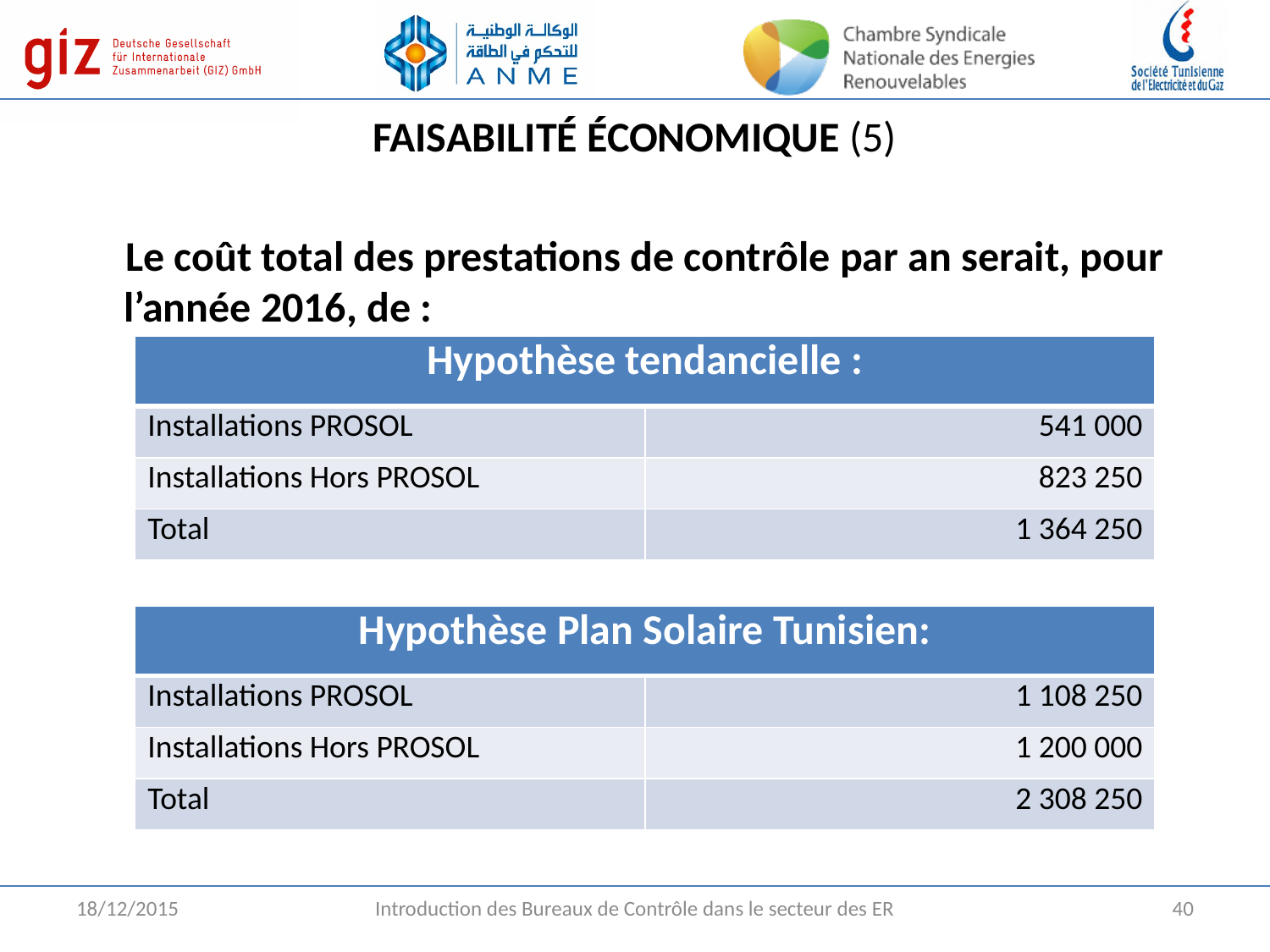

# FAISABILITÉ ÉCONOMIQUE (5)
Le coût total des prestations de contrôle par an serait, pour l’année 2016, de :

| Hypothèse tendancielle : |  |
| --- | --- |
| Installations PROSOL | 541 000 |
| Installations Hors PROSOL | 823 250 |
| Total | 1 364 250 |
| Hypothèse Plan Solaire Tunisien: |  |
| --- | --- |
| Installations PROSOL | 1 108 250 |
| Installations Hors PROSOL | 1 200 000 |
| Total | 2 308 250 |
18/12/2015
Introduction des Bureaux de Contrôle dans le secteur des ER
40